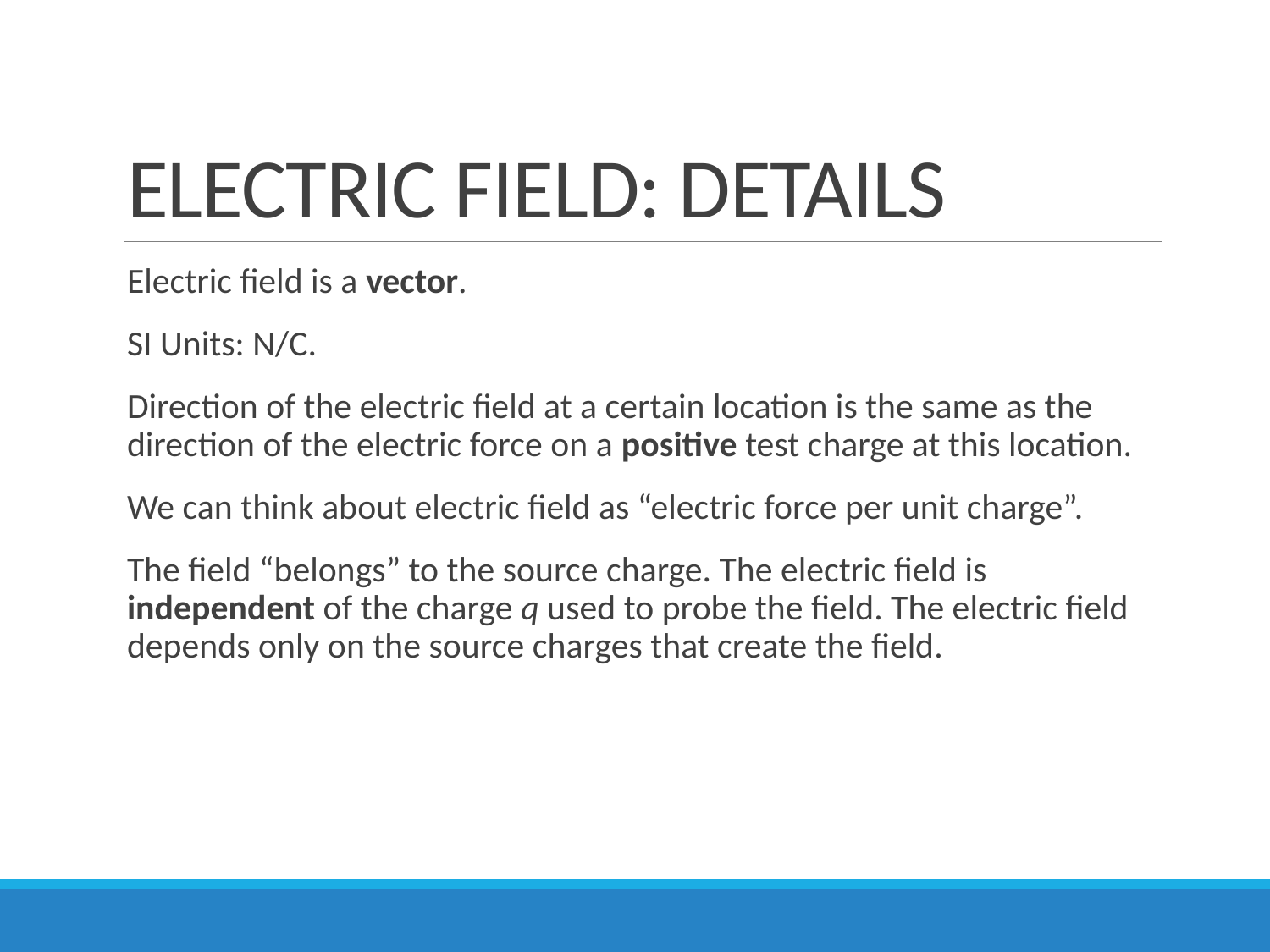

# Electric Field: details
Electric field is a vector.
SI Units: N/C.
Direction of the electric field at a certain location is the same as the direction of the electric force on a positive test charge at this location.
We can think about electric field as “electric force per unit charge”.
The field “belongs” to the source charge. The electric field is independent of the charge q used to probe the field. The electric field depends only on the source charges that create the field.